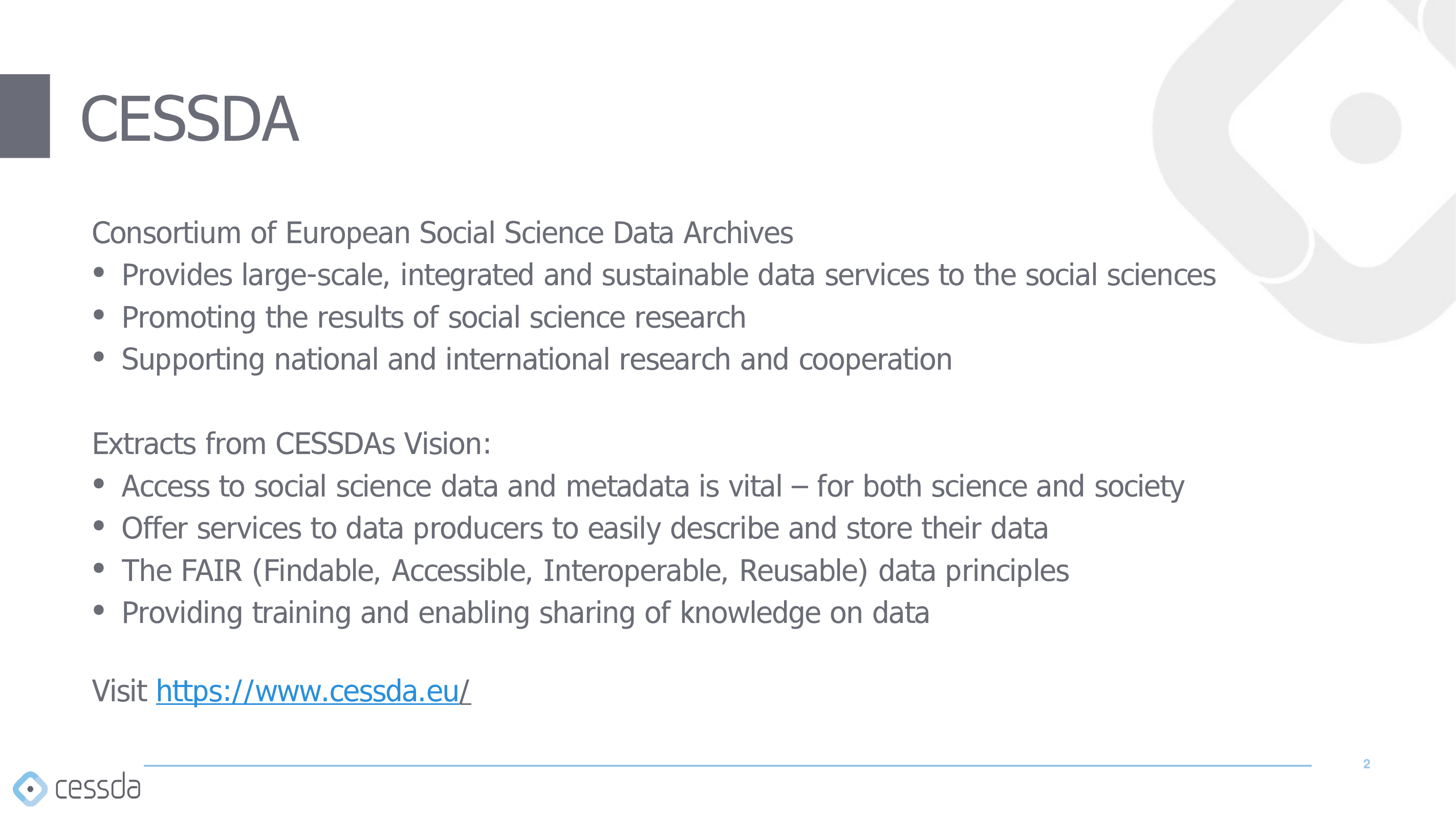

# CESSDA
Consortium of European Social Science Data Archives
Provides large-scale, integrated and sustainable data services to the social sciences
Promoting the results of social science research
Supporting national and international research and cooperation

Extracts from CESSDAs Vision:
Access to social science data and metadata is vital – for both science and society
Offer services to data producers to easily describe and store their data
The FAIR (Findable, Accessible, Interoperable, Reusable) data principles
Providing training and enabling sharing of knowledge on data
Visit https://www.cessda.eu/

2